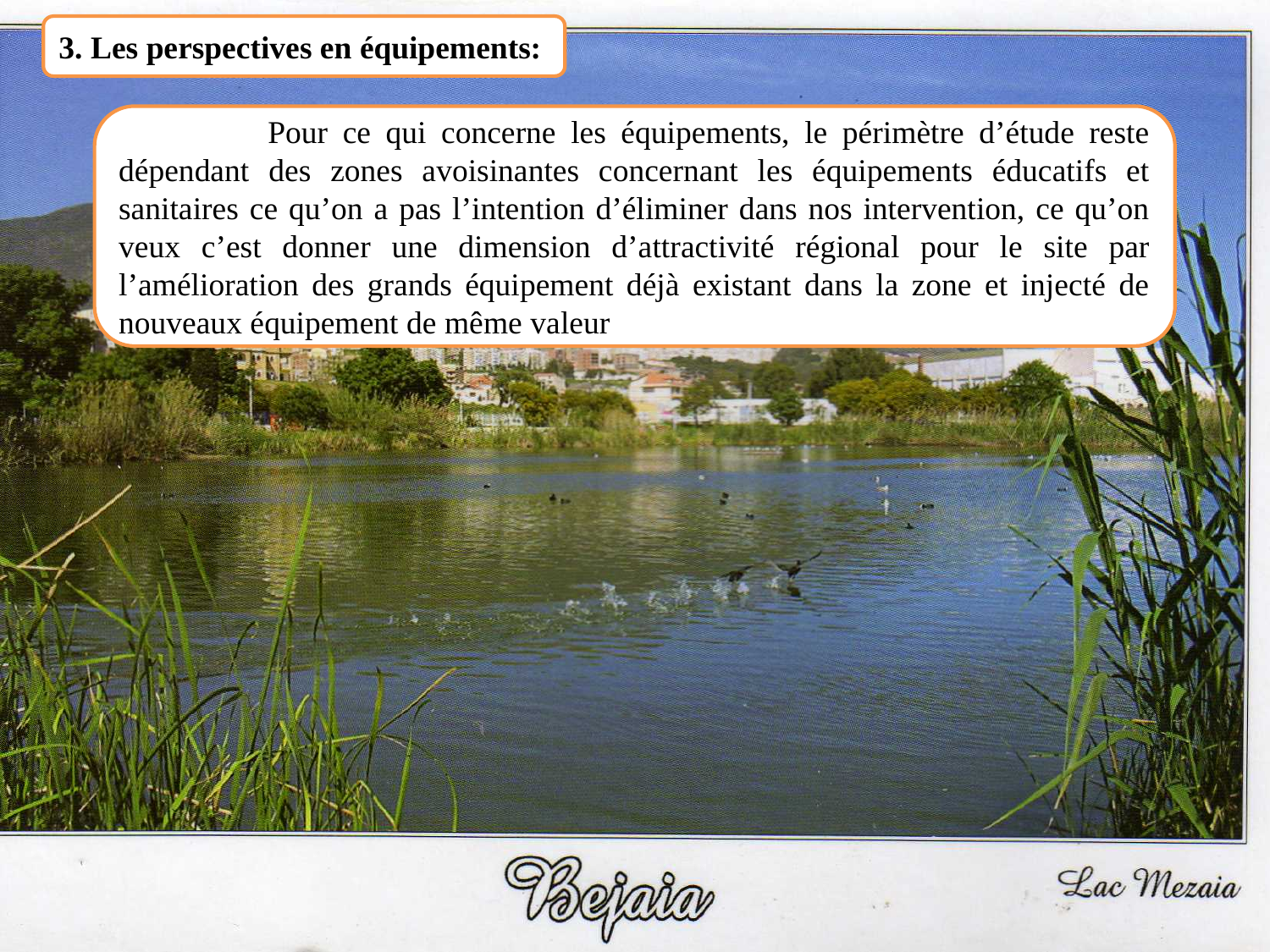

3. Les perspectives en équipements:
          Pour ce qui concerne les équipements, le périmètre d’étude reste dépendant des zones avoisinantes concernant les équipements éducatifs et sanitaires ce qu’on a pas l’intention d’éliminer dans nos intervention, ce qu’on veux c’est donner une dimension d’attractivité régional pour le site par l’amélioration des grands équipement déjà existant dans la zone et injecté de nouveaux équipement de même valeur